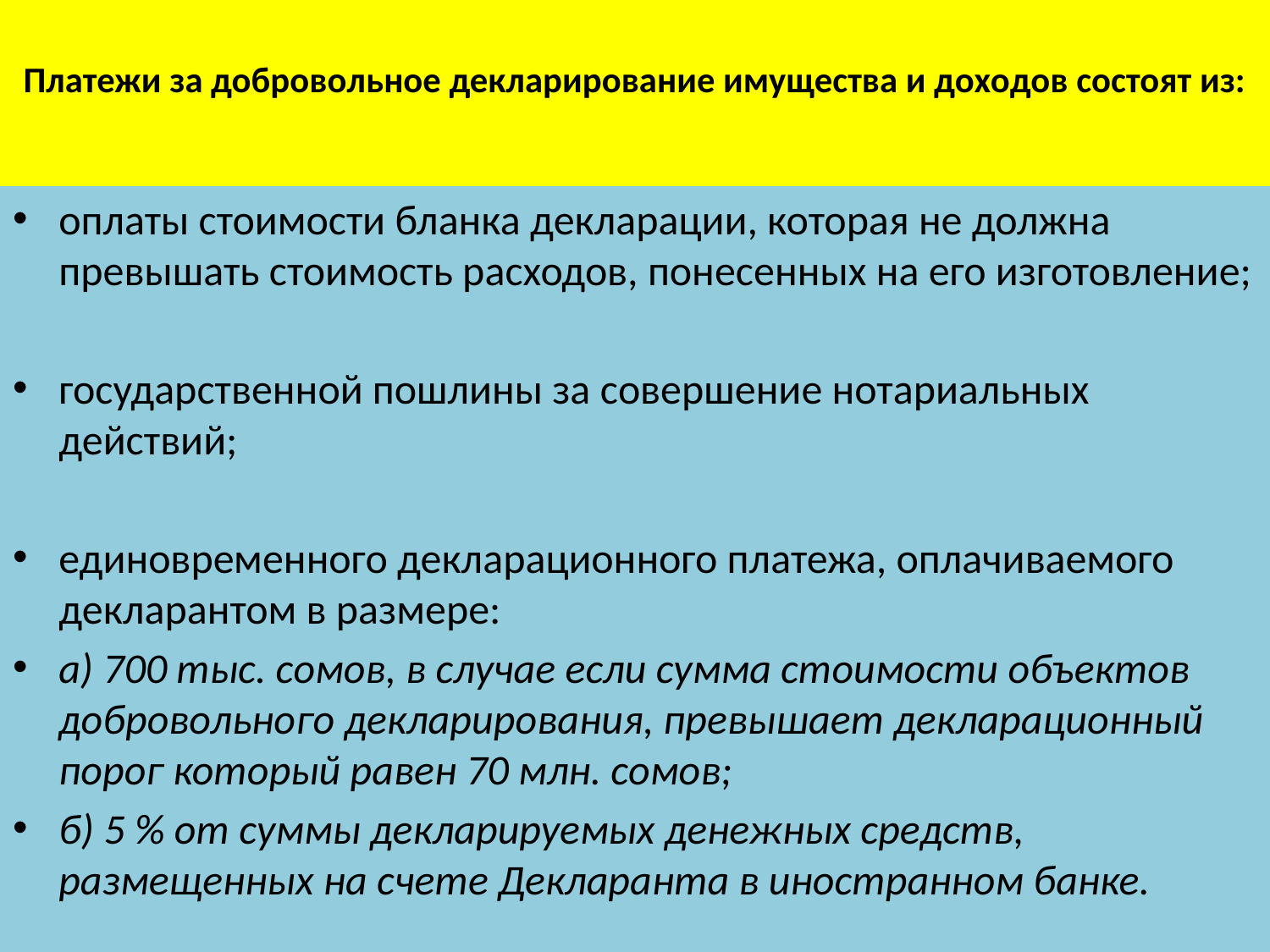

# Платежи за добровольное декларирование имущества и доходов состоят из:
оплаты стоимости бланка декларации, которая не должна превышать стоимость расходов, понесенных на его изготовление;

государственной пошлины за совершение нотариальных действий;

единовременного декларационного платежа, оплачиваемого декларантом в размере:
а) 700 тыс. сомов, в случае если сумма стоимости объектов добровольного декларирования, превышает декларационный порог который равен 70 млн. сомов;
б) 5 % от суммы декларируемых денежных средств, размещенных на счете Декларанта в иностранном банке.